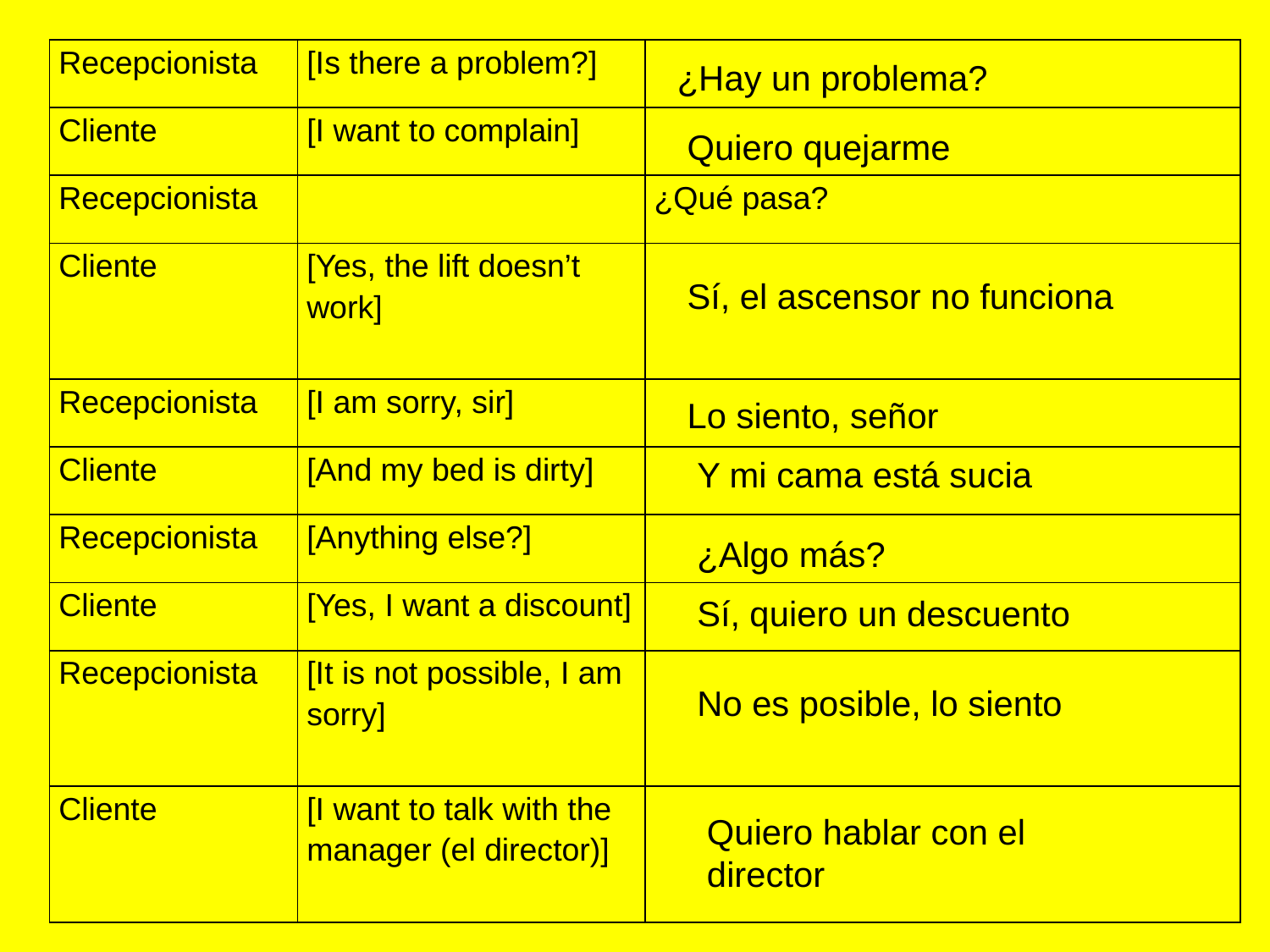

| Recepcionista | [Is there a problem?] |  |
| --- | --- | --- |
| Cliente | [I want to complain] |  |
| Recepcionista |  | ¿Qué pasa? |
| Cliente | [Yes, the lift doesn’t work] |  |
| Recepcionista | [I am sorry, sir] |  |
| Cliente | [And my bed is dirty] |  |
| Recepcionista | [Anything else?] |  |
| Cliente | [Yes, I want a discount] |  |
| Recepcionista | [It is not possible, I am sorry] |  |
| Cliente | [I want to talk with the manager (el director)] |  |
¿Hay un problema?
Quiero quejarme
Sí, el ascensor no funciona
Lo siento, señor
Y mi cama está sucia
¿Algo más?
Sí, quiero un descuento
No es posible, lo siento
Quiero hablar con el director